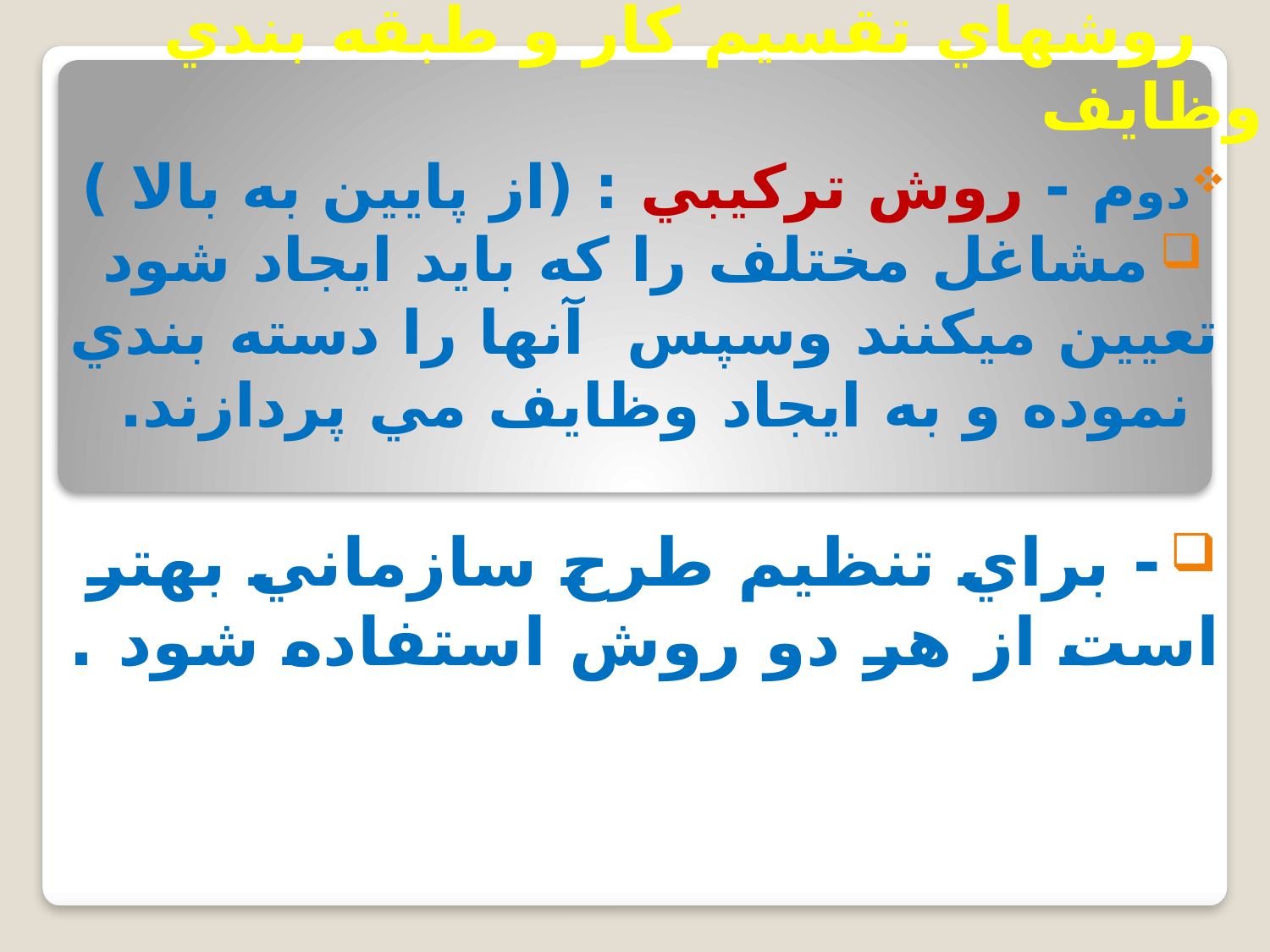

# روشهاي تقسيم كار و طبقه بندي وظايف
دوم - روش تركيبي : (از پايين به بالا )
مشاغل مختلف را كه بايد ایجاد شود تعيين ميكنند وسپس  آنها را دسته بندي نموده و به ايجاد وظايف مي پردازند.

- براي تنظيم طرح سازماني بهتر است از هر دو روش استفاده شود .